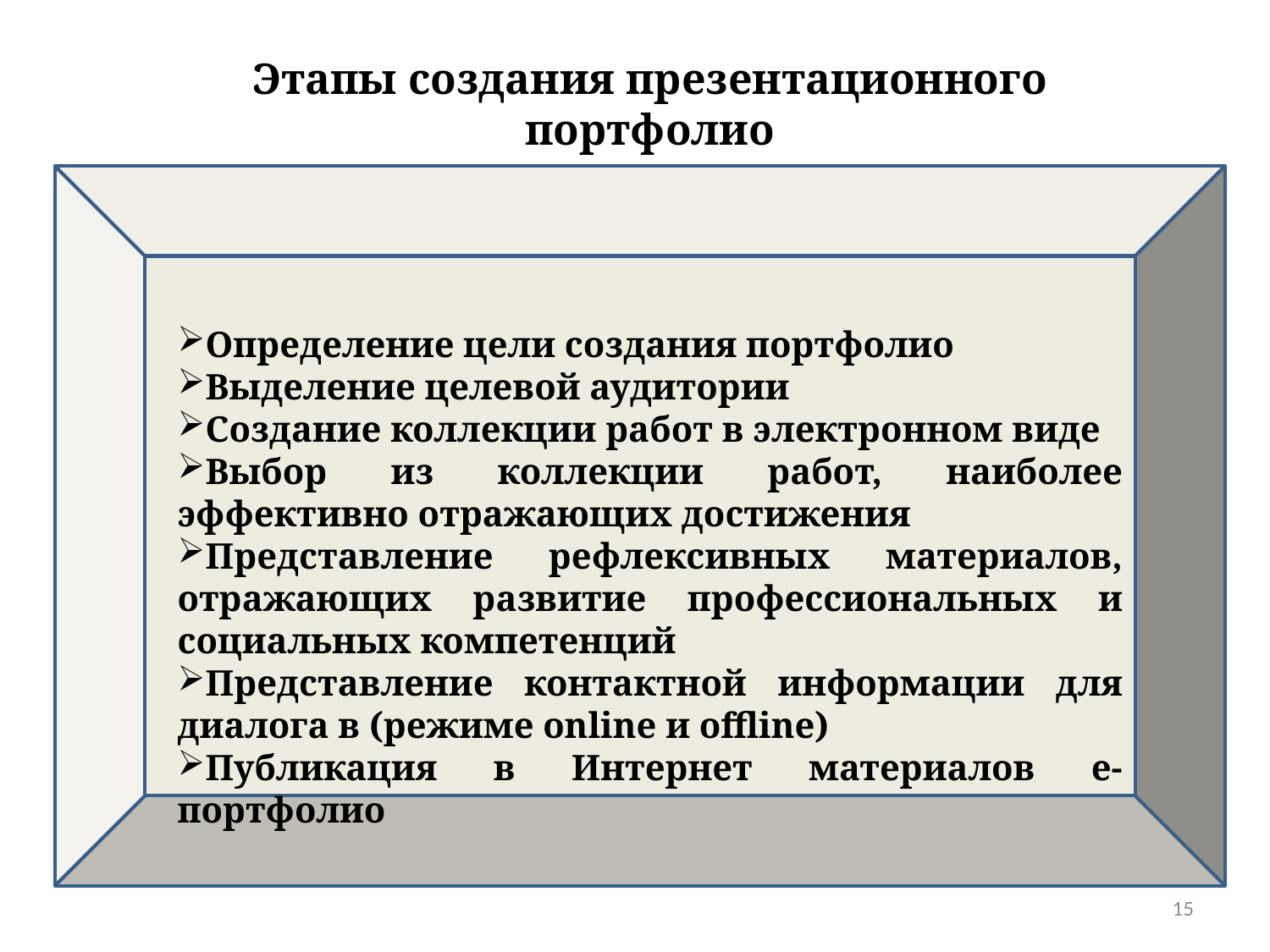

Этапы создания презентационного портфолио

Определение цели создания портфолио
Выделение целевой аудитории
Создание коллекции работ в электронном виде
Выбор из коллекции работ, наиболее эффективно отражающих достижения
Представление рефлексивных материалов, отражающих развитие профессиональных и социальных компетенций
Представление контактной информации для диалога в (режиме online и offline)
Публикация в Интернет материалов е-портфолио

15